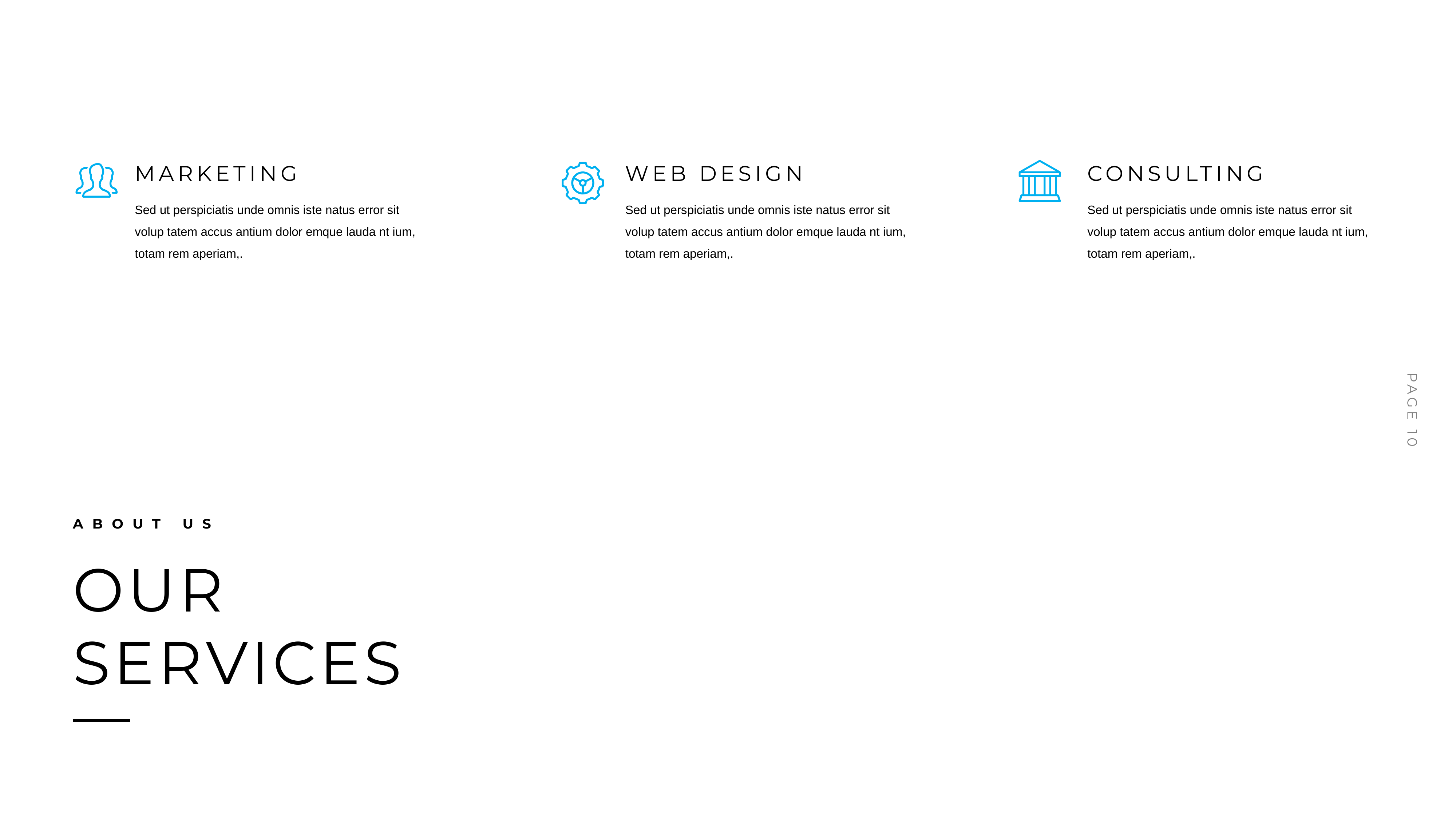

Marketing
Web design

Consulting

Sed ut perspiciatis unde omnis iste natus error sit volup tatem accus antium dolor emque lauda nt ium, totam rem aperiam,.
Sed ut perspiciatis unde omnis iste natus error sit volup tatem accus antium dolor emque lauda nt ium, totam rem aperiam,.
Sed ut perspiciatis unde omnis iste natus error sit volup tatem accus antium dolor emque lauda nt ium, totam rem aperiam,.

About us
our
Services